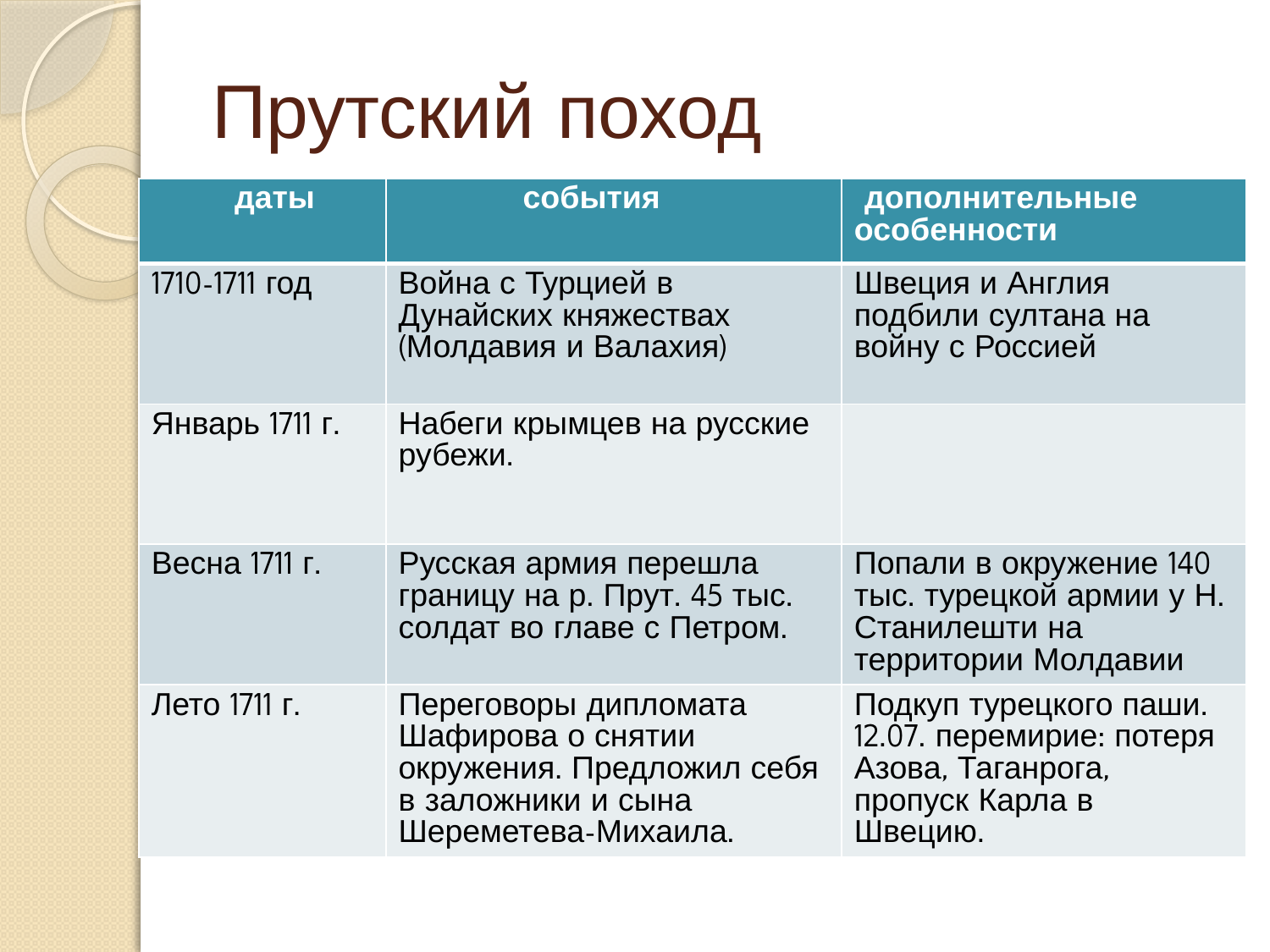

# Прутский поход
| даты | события | дополнительные особенности |
| --- | --- | --- |
| 1710-1711 год | Война с Турцией в Дунайских княжествах (Молдавия и Валахия) | Швеция и Англия подбили султана на войну с Россией |
| Январь 1711 г. | Набеги крымцев на русские рубежи. |  |
| Весна 1711 г. | Русская армия перешла границу на р. Прут. 45 тыс. солдат во главе с Петром. | Попали в окружение 140 тыс. турецкой армии у Н. Станилешти на территории Молдавии |
| Лето 1711 г. | Переговоры дипломата Шафирова о снятии окружения. Предложил себя в заложники и сына Шереметева-Михаила. | Подкуп турецкого паши. 12.07. перемирие: потеря Азова, Таганрога, пропуск Карла в Швецию. |